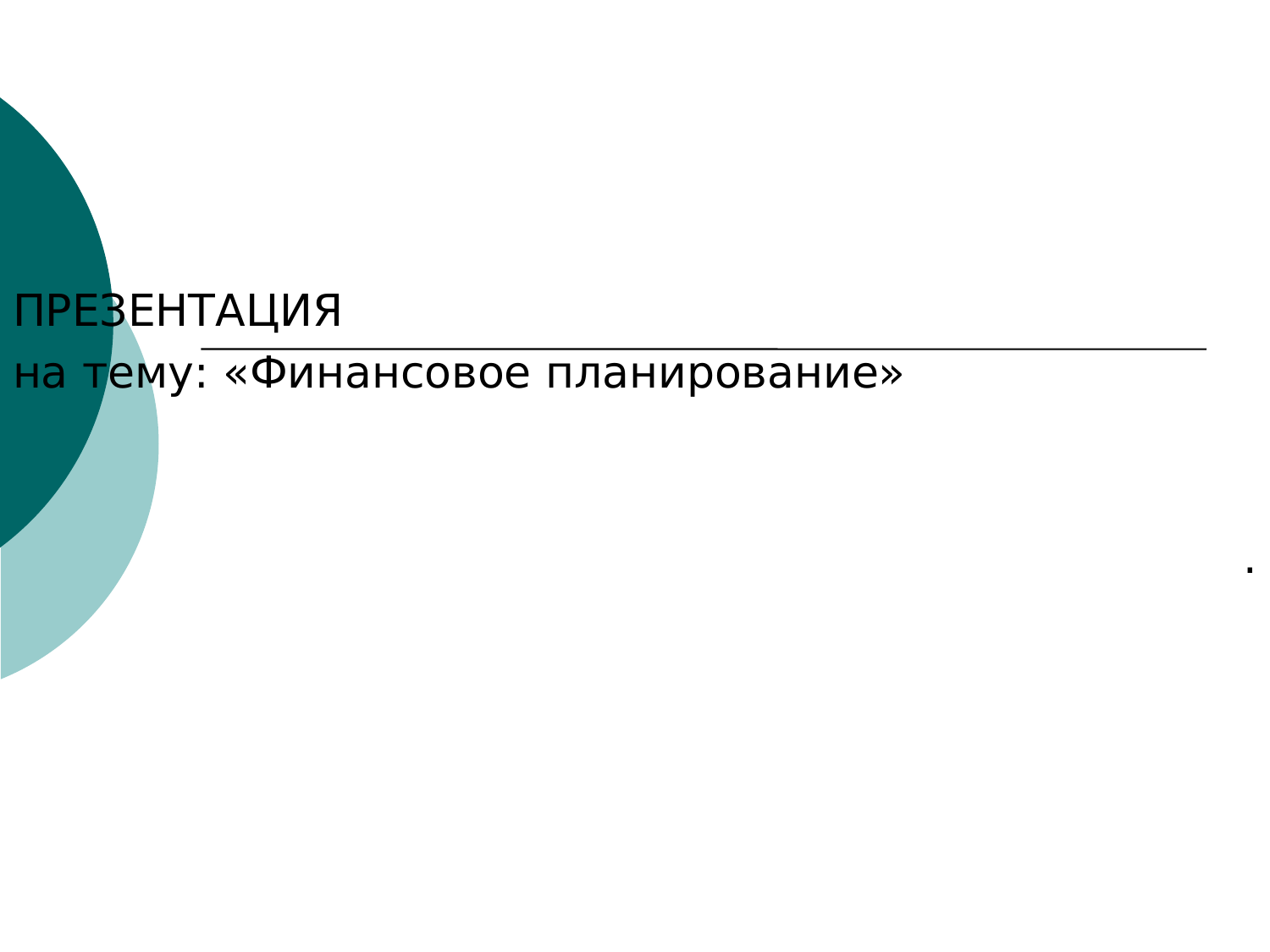

#
ПРЕЗЕНТАЦИЯ
на тему: «Финансовое планирование»

.